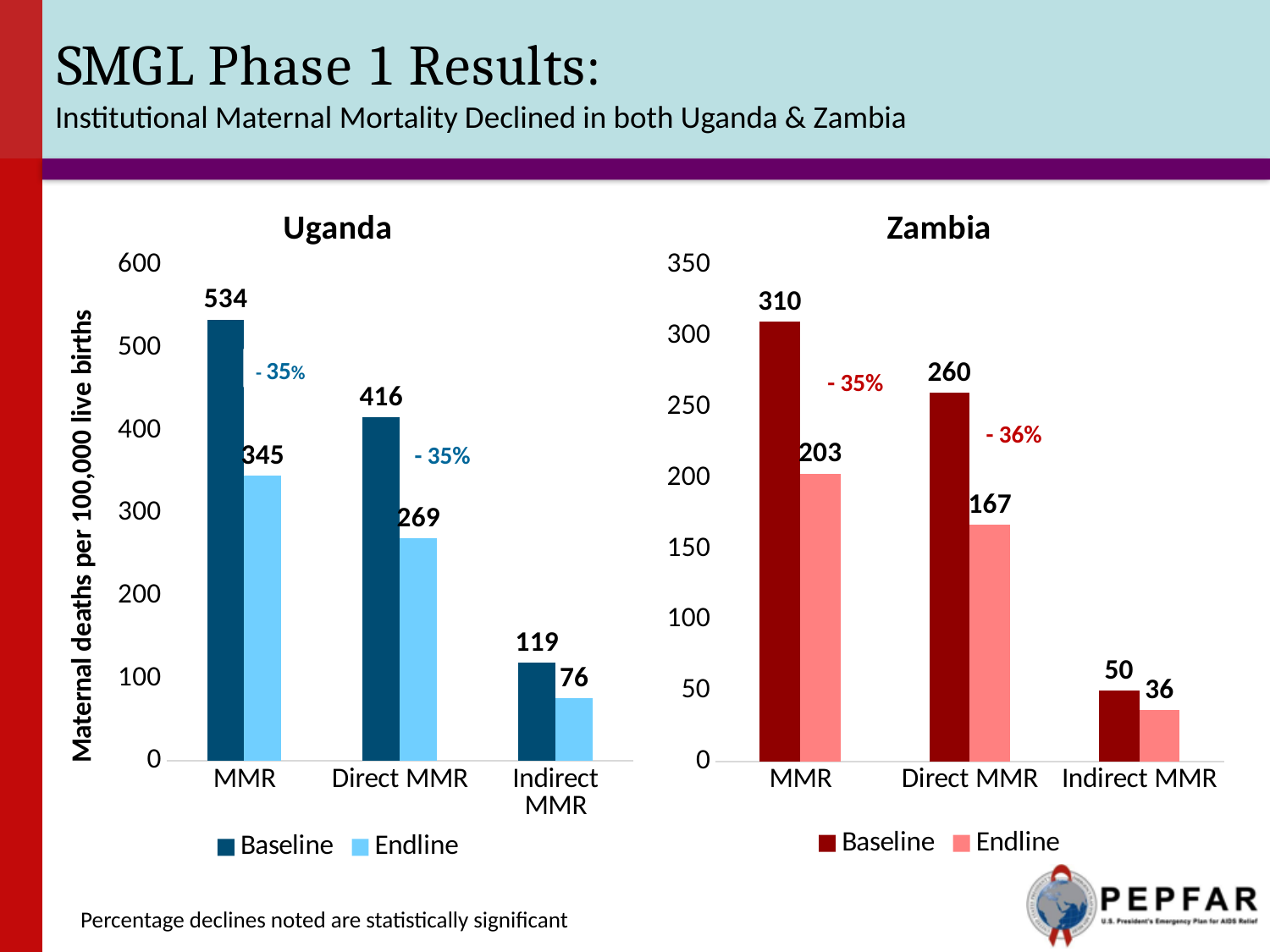

# SMGL Phase 1 Results: Institutional Maternal Mortality Declined in both Uganda & Zambia

[unsupported chart]

[unsupported chart]

- 35%
- 35%
- 36%
- 35%
Percentage declines noted are statistically significant